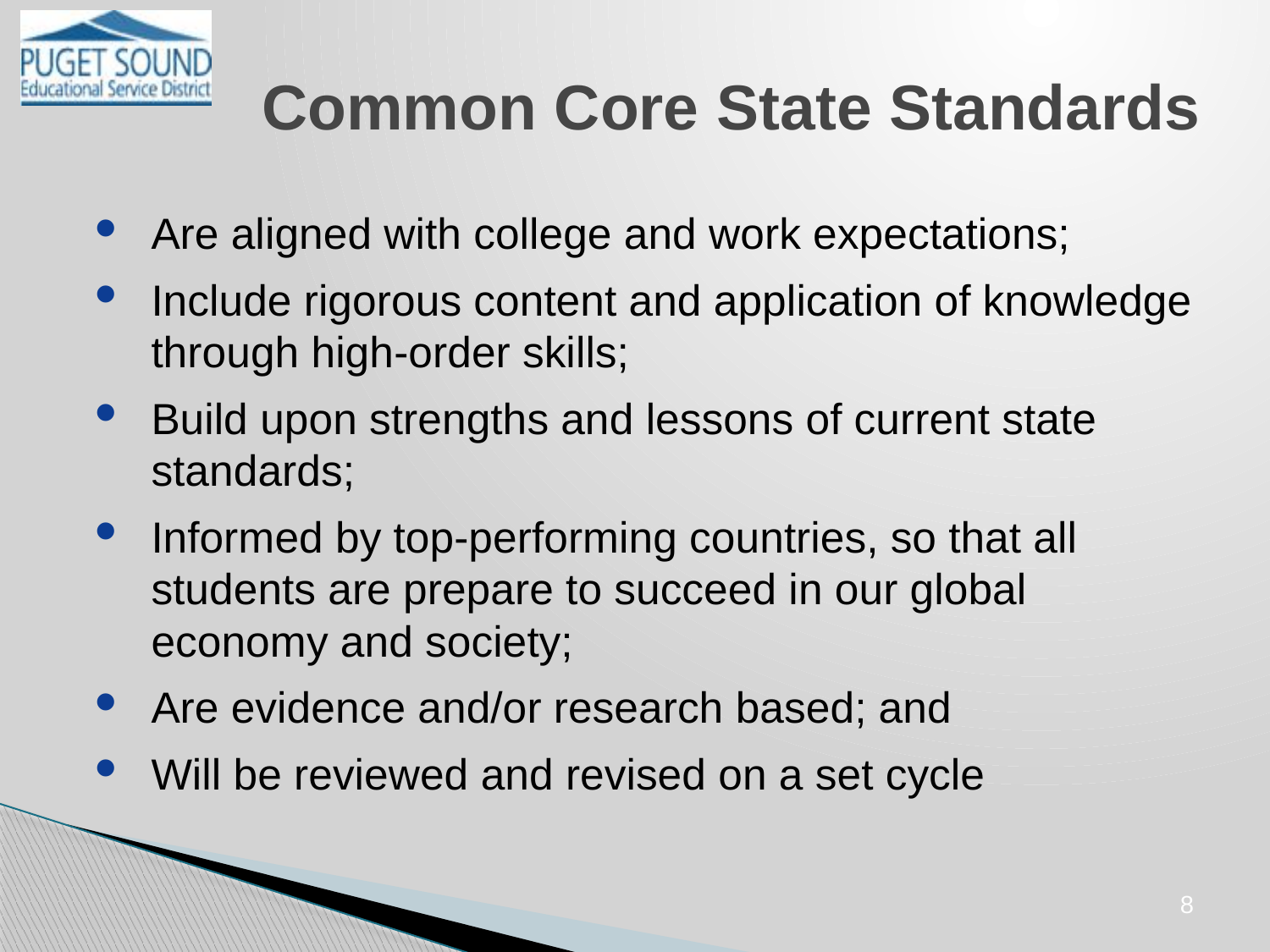

# Common Core State Standards
Are aligned with college and work expectations;
Include rigorous content and application of knowledge through high-order skills;
Build upon strengths and lessons of current state standards;
Informed by top-performing countries, so that all students are prepare to succeed in our global economy and society;
Are evidence and/or research based; and
Will be reviewed and revised on a set cycle

8